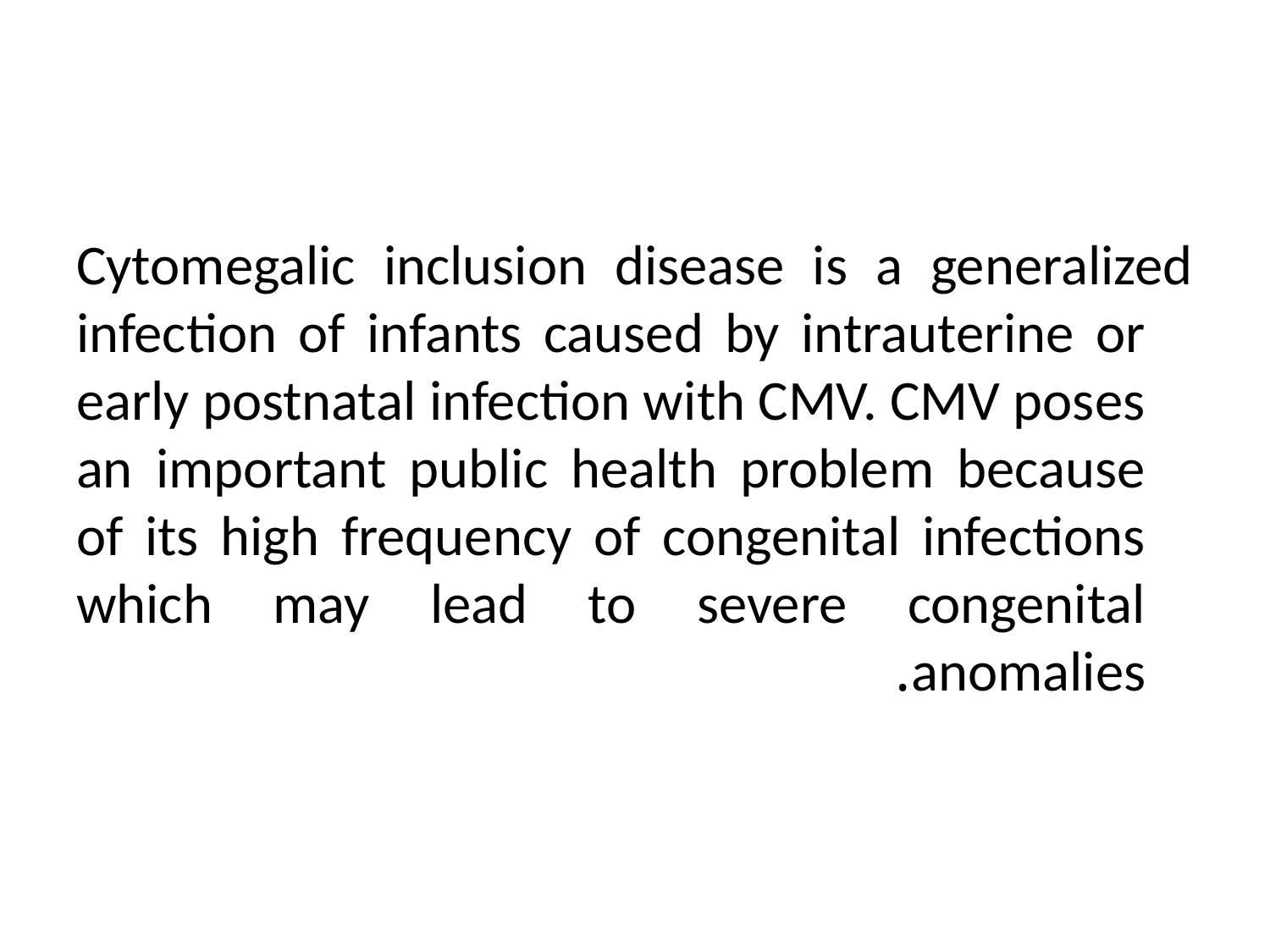

Cytomegalic inclusion disease is a generalized infection of infants caused by intrauterine or early postnatal infection with CMV. CMV poses an important public health problem because of its high frequency of congenital infections which may lead to severe congenital anomalies.